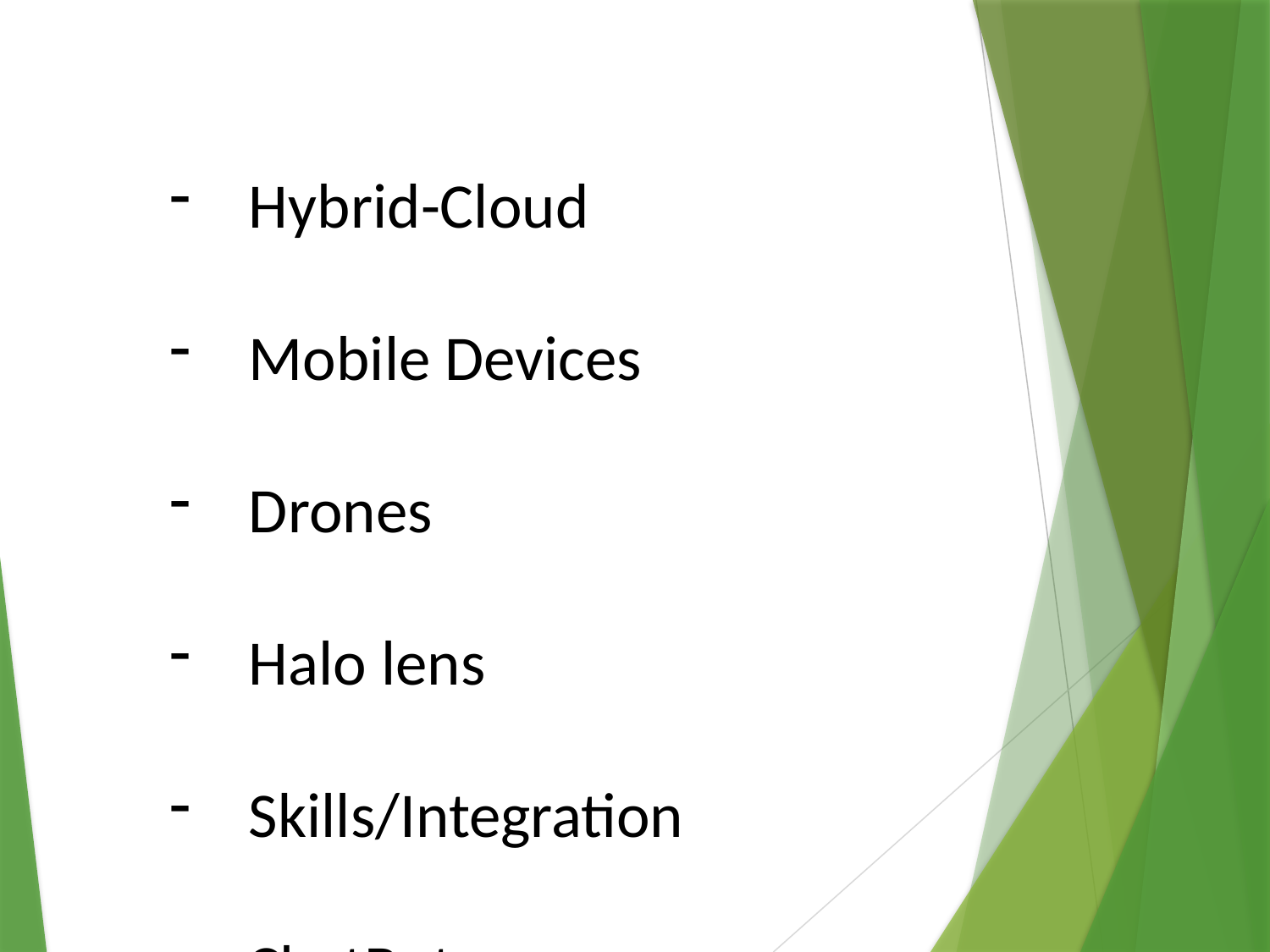

Hybrid-Cloud

Mobile Devices

Drones

Halo lens

Skills/Integration

-    ChatBots